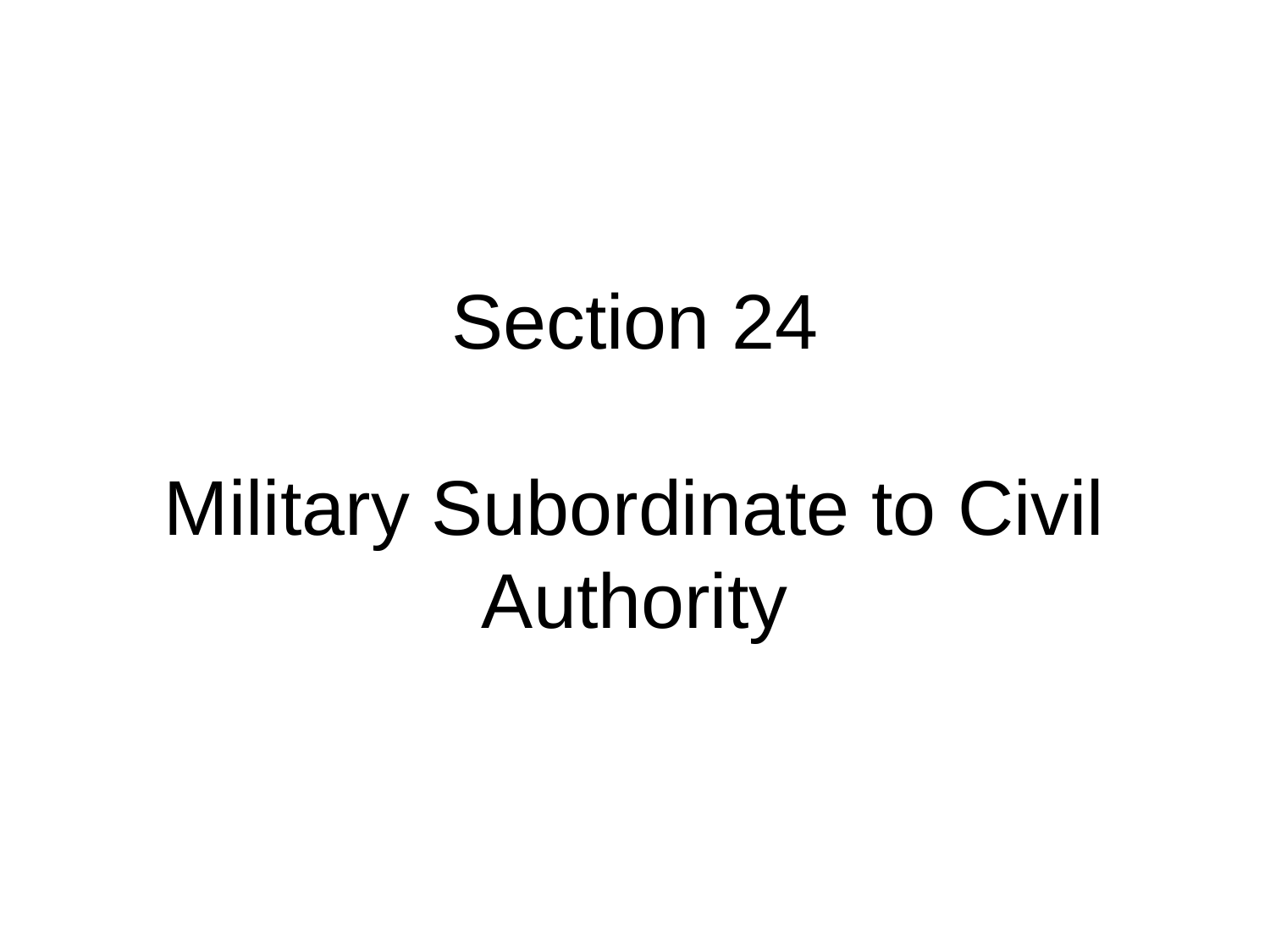

# Section 24 Military Subordinate to Civil Authority